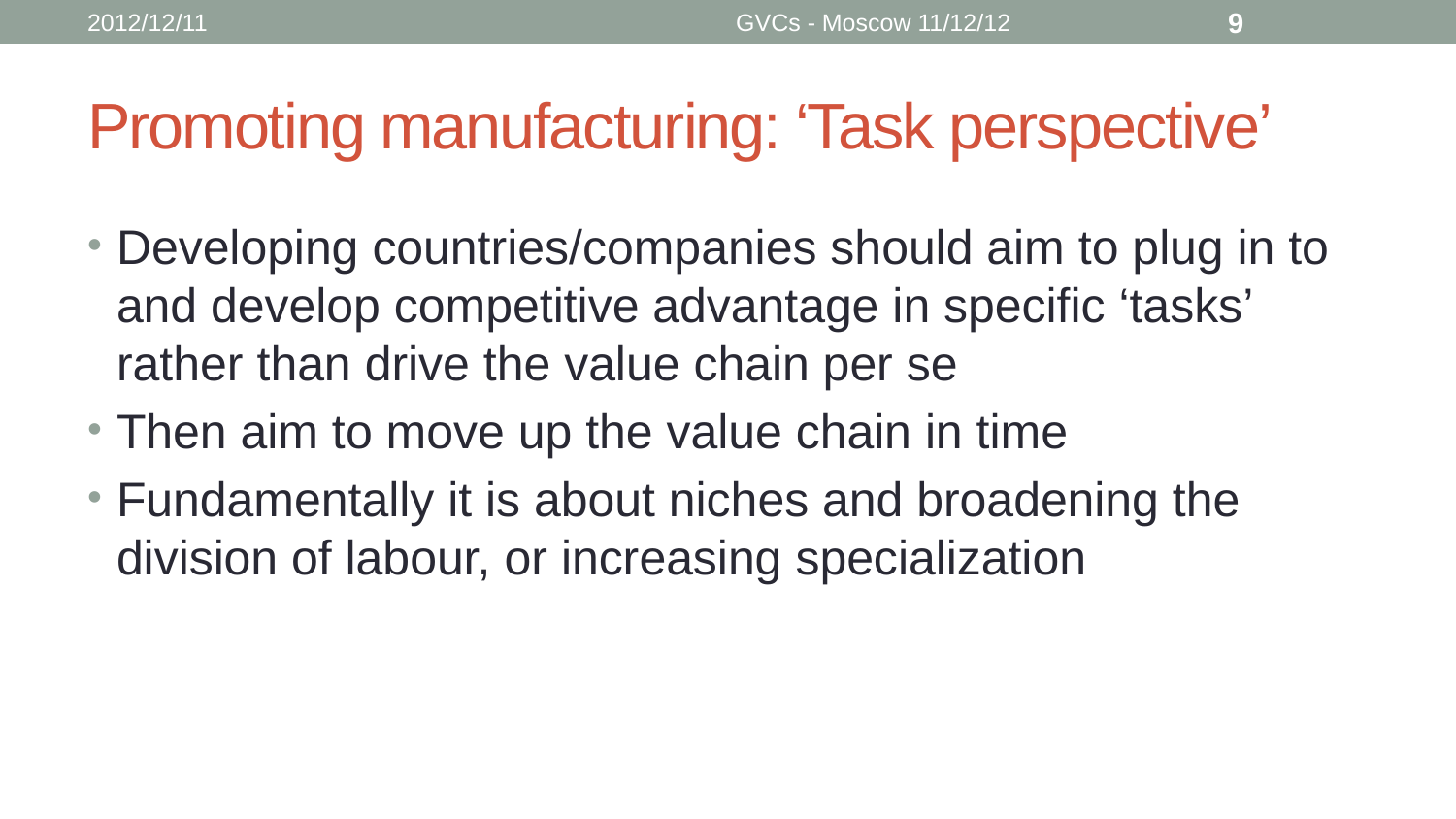

2012/12/11
GVCs - Moscow 11/12/12
9
# Promoting manufacturing: ‘Task perspective’
Developing countries/companies should aim to plug in to and develop competitive advantage in specific ‘tasks’ rather than drive the value chain per se
Then aim to move up the value chain in time
Fundamentally it is about niches and broadening the division of labour, or increasing specialization